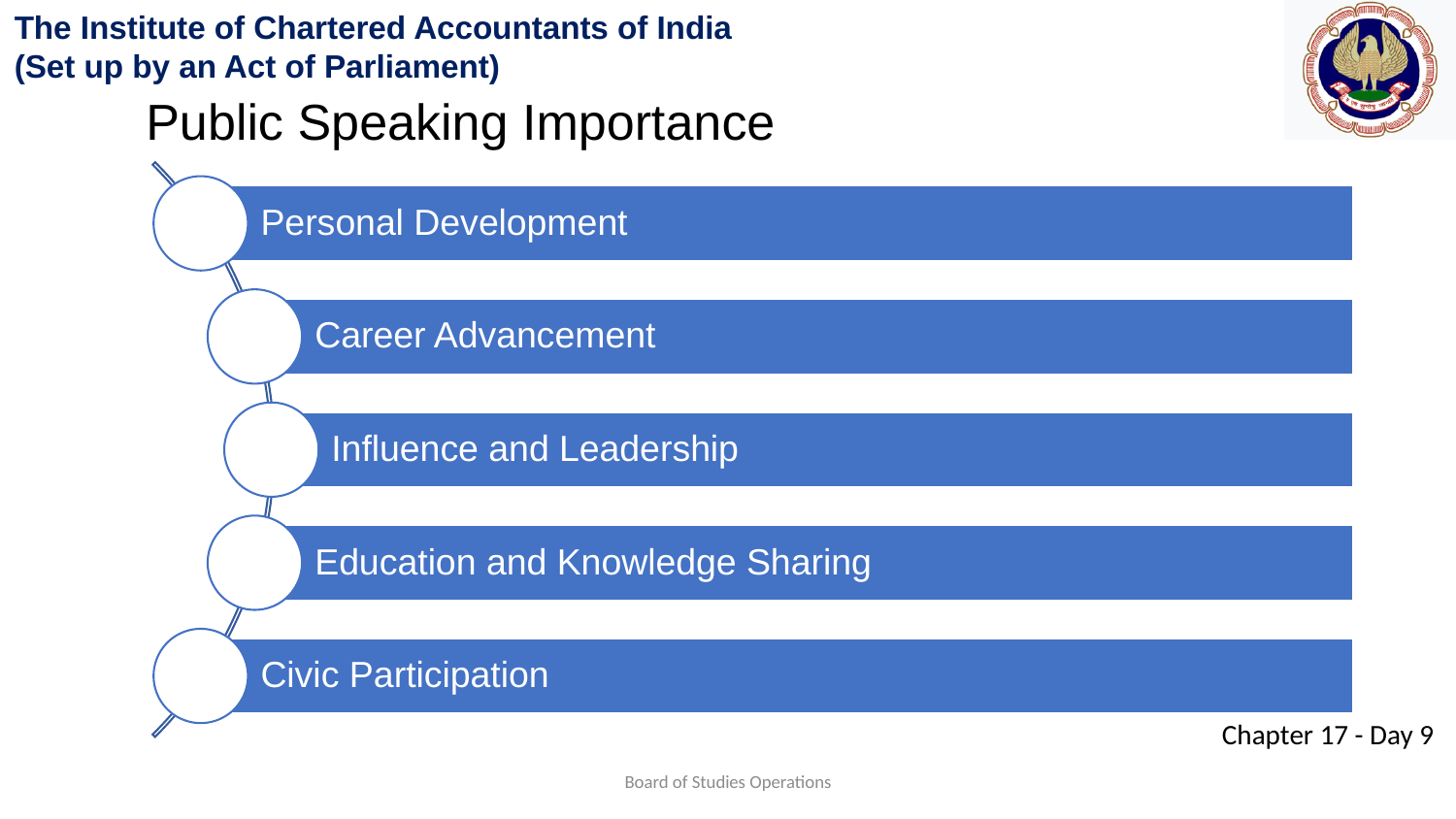

Public Speaking Importance
Personal Development
Career Advancement
Influence and Leadership
Education and Knowledge Sharing
Civic Participation
Board of Studies Operations